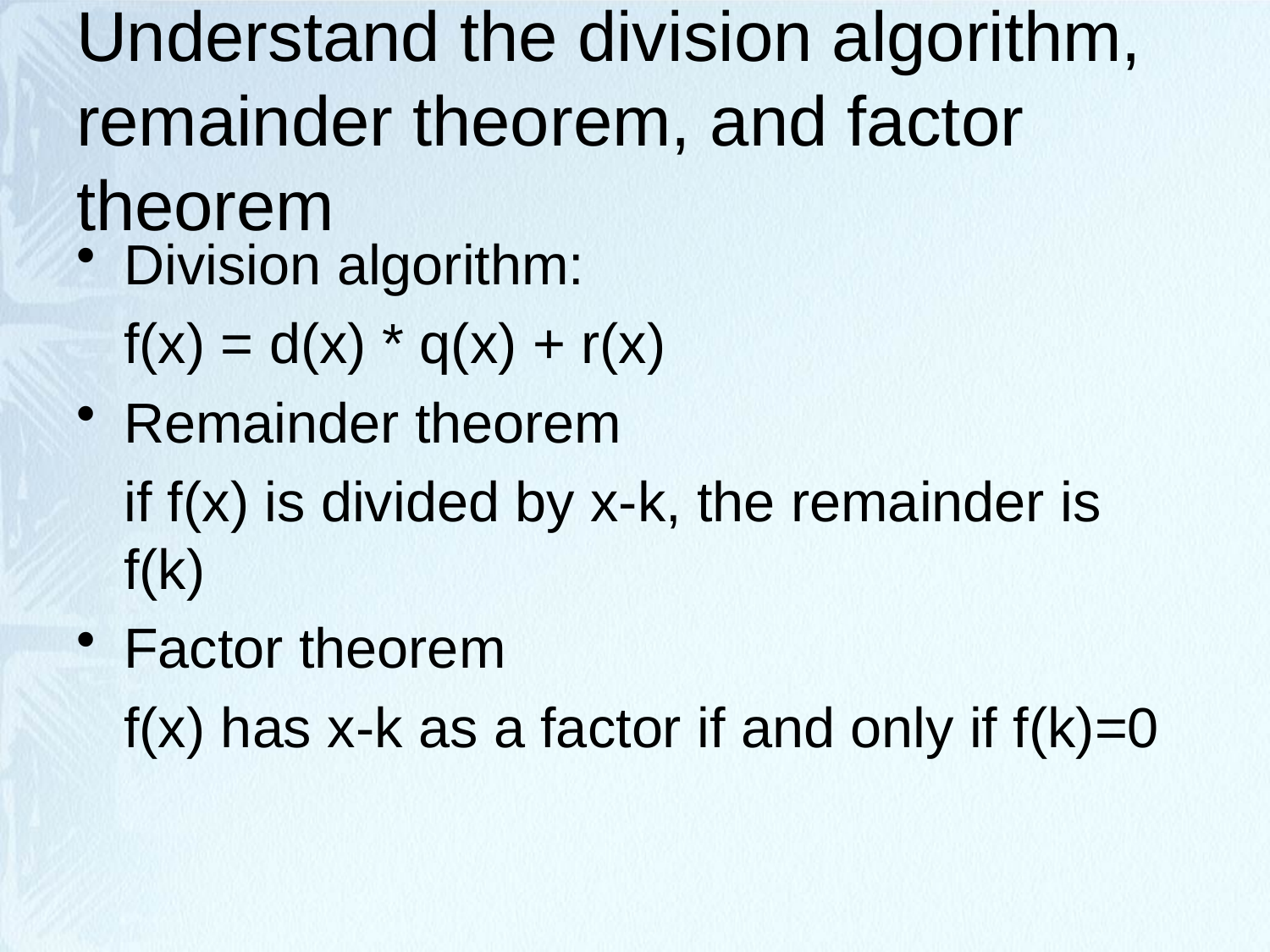

# Understand the division algorithm, remainder theorem, and factor theorem
Division algorithm:
	f(x) = d(x) * q(x) + r(x)
Remainder theorem
	if f(x) is divided by x-k, the remainder is f(k)
Factor theorem
	f(x) has x-k as a factor if and only if f(k)=0